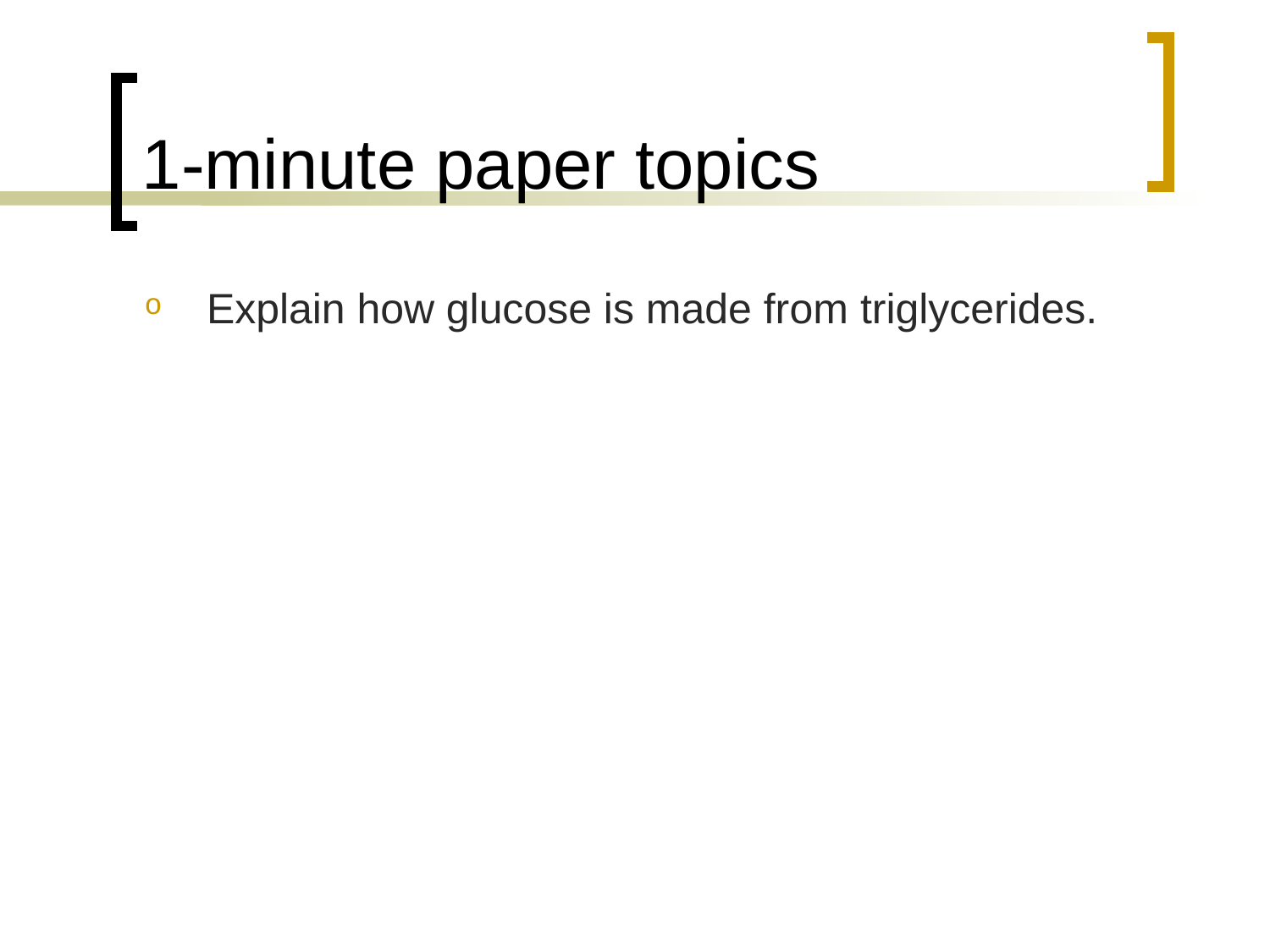

# 1-minute paper topics
Explain how glucose is made from triglycerides.